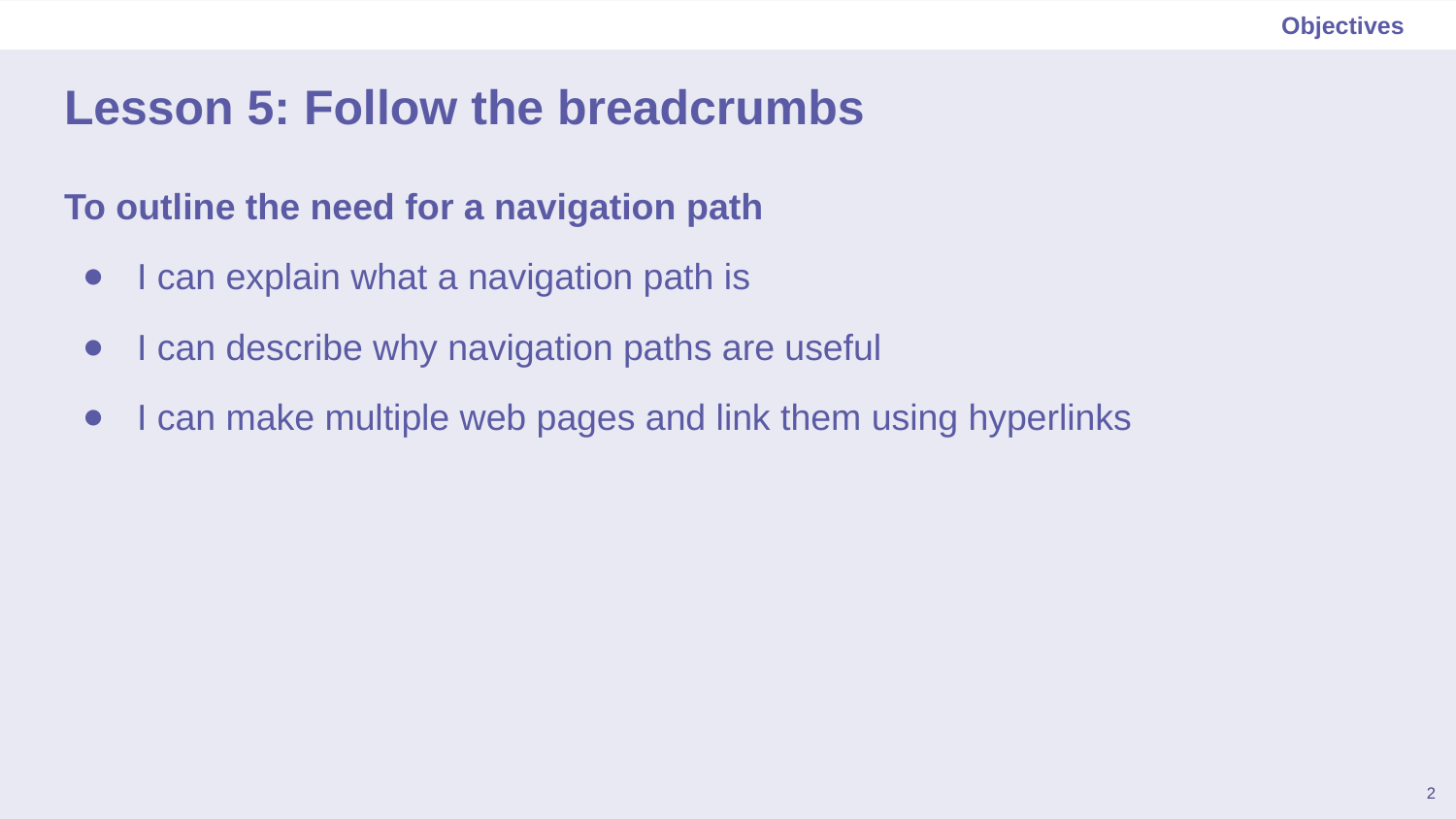

Objectives
# Lesson 5: Follow the breadcrumbs
To outline the need for a navigation path
I can explain what a navigation path is
I can describe why navigation paths are useful
I can make multiple web pages and link them using hyperlinks

2